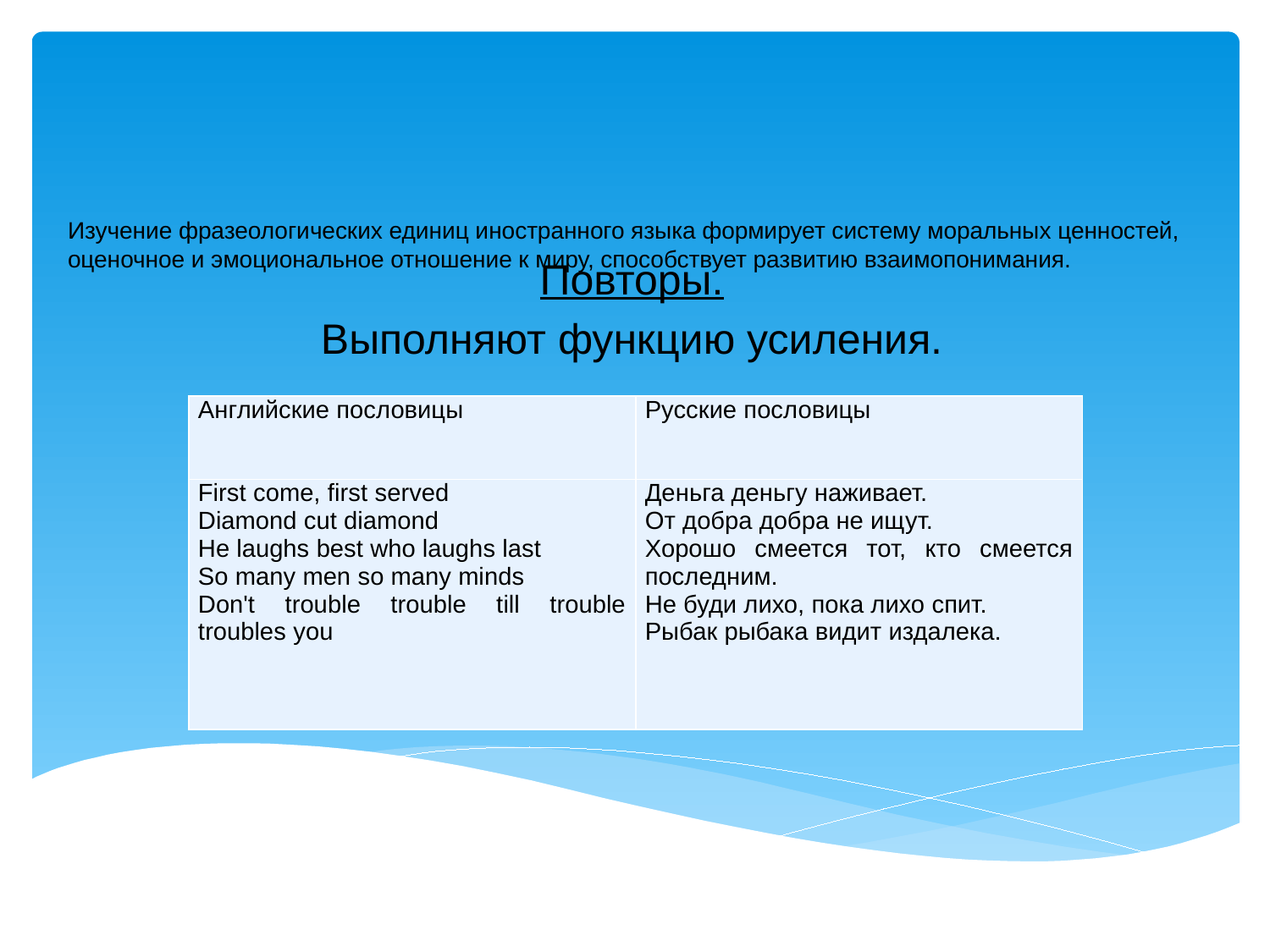

# Изучение фразеологических единиц иностранного языка формирует систему моральных ценностей, оценочное и эмоциональное отношение к миру, способствует развитию взаимопонимания.
Повторы.
Выполняют функцию усиления.

| Английские пословицы | Русские пословицы |
| --- | --- |
| First come, first served Diamond cut diamond He laughs best who laughs last So many men so many minds Don't trouble trouble till trouble troubles you | Деньга деньгу наживает. От добра добра не ищут. Хорошо смеется тот, кто смеется последним. Не буди лихо, пока лихо спит. Рыбак рыбака видит издалека. |